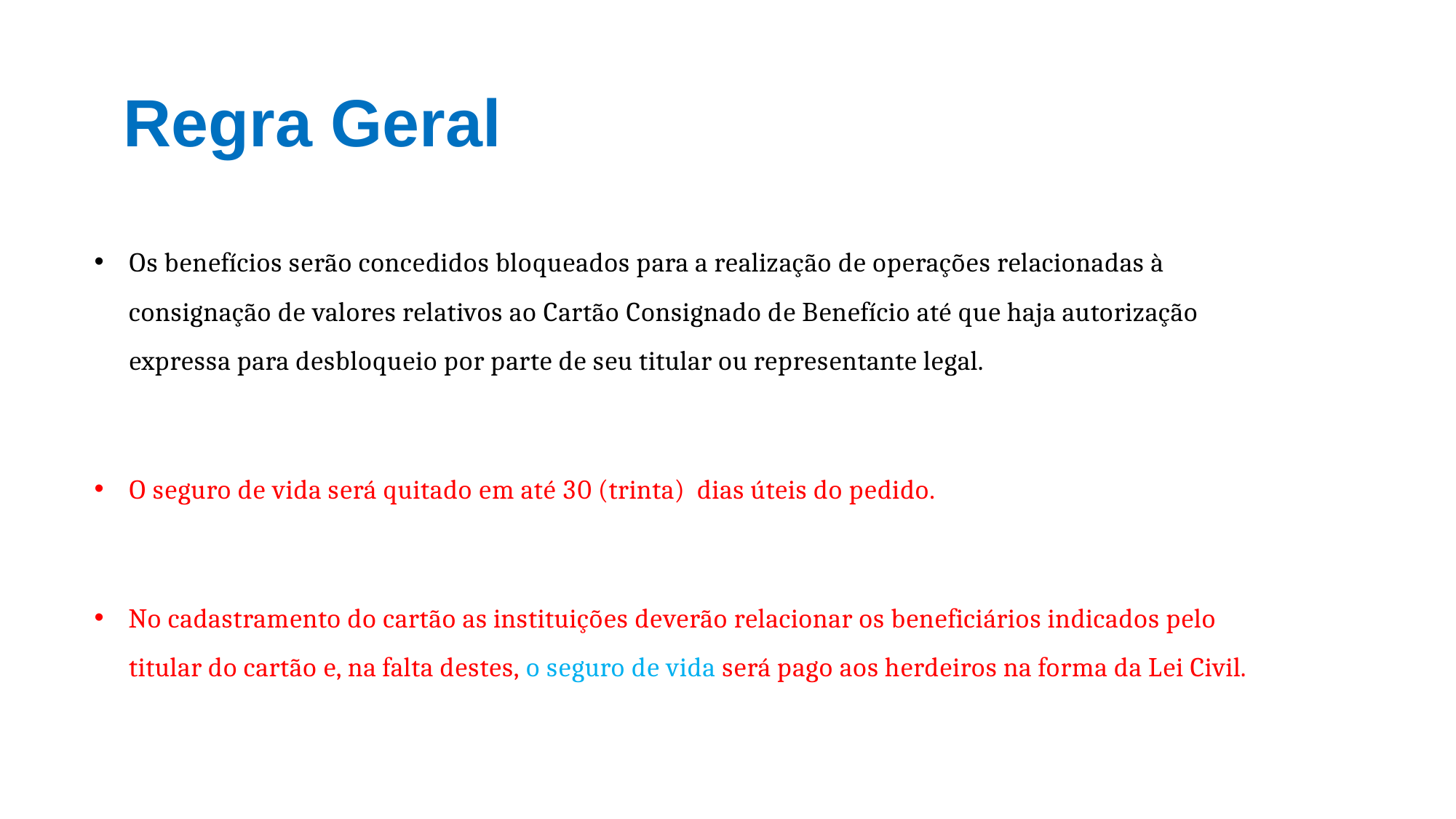

# Regra Geral
Os benefícios serão concedidos bloqueados para a realização de operações relacionadas à consignação de valores relativos ao Cartão Consignado de Benefício até que haja autorização expressa para desbloqueio por parte de seu titular ou representante legal.

O seguro de vida será quitado em até 30 (trinta)  dias úteis do pedido.

No cadastramento do cartão as instituições deverão relacionar os beneficiários indicados pelo titular do cartão e, na falta destes, o seguro de vida será pago aos herdeiros na forma da Lei Civil.